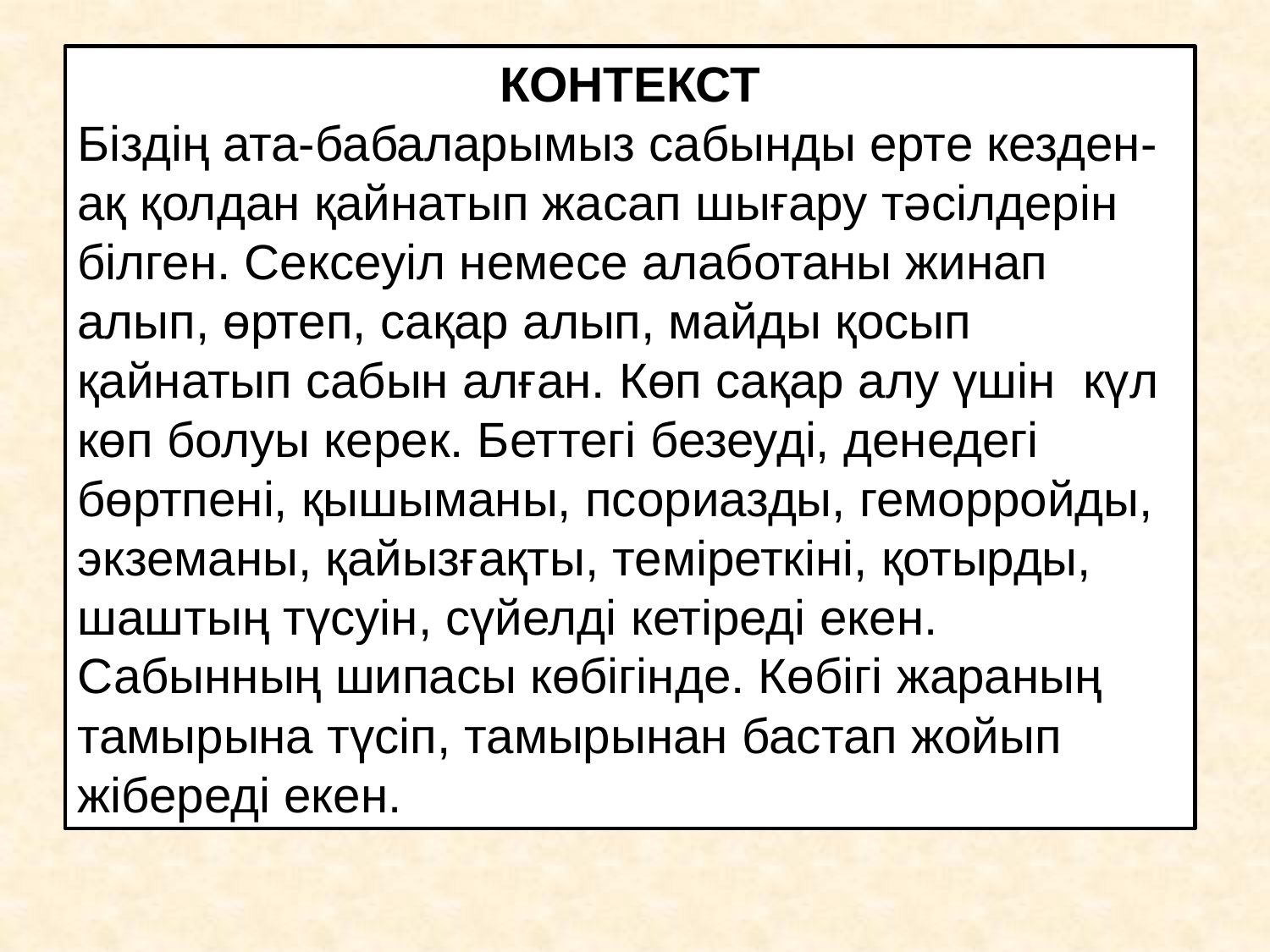

КОНТЕКСТ
Біздің ата-бабаларымыз сабынды ерте кезден-ақ қолдан қайнатып жасап шығару тәсілдерін білген. Сексеуіл немесе алаботаны жинап алып, өртеп, сақар алып, майды қосып қайнатып сабын алған. Көп сақар алу үшін  күл көп болуы керек. Беттегі безеуді, денедегі бөртпені, қышыманы, псориазды, геморройды, экземаны, қайызғақты, теміреткіні, қотырды, шаштың түсуін, сүйелді кетіреді екен. Сабынның шипасы көбігінде. Көбігі жараның тамырына түсіп, тамырынан бастап жойып жібереді екен.